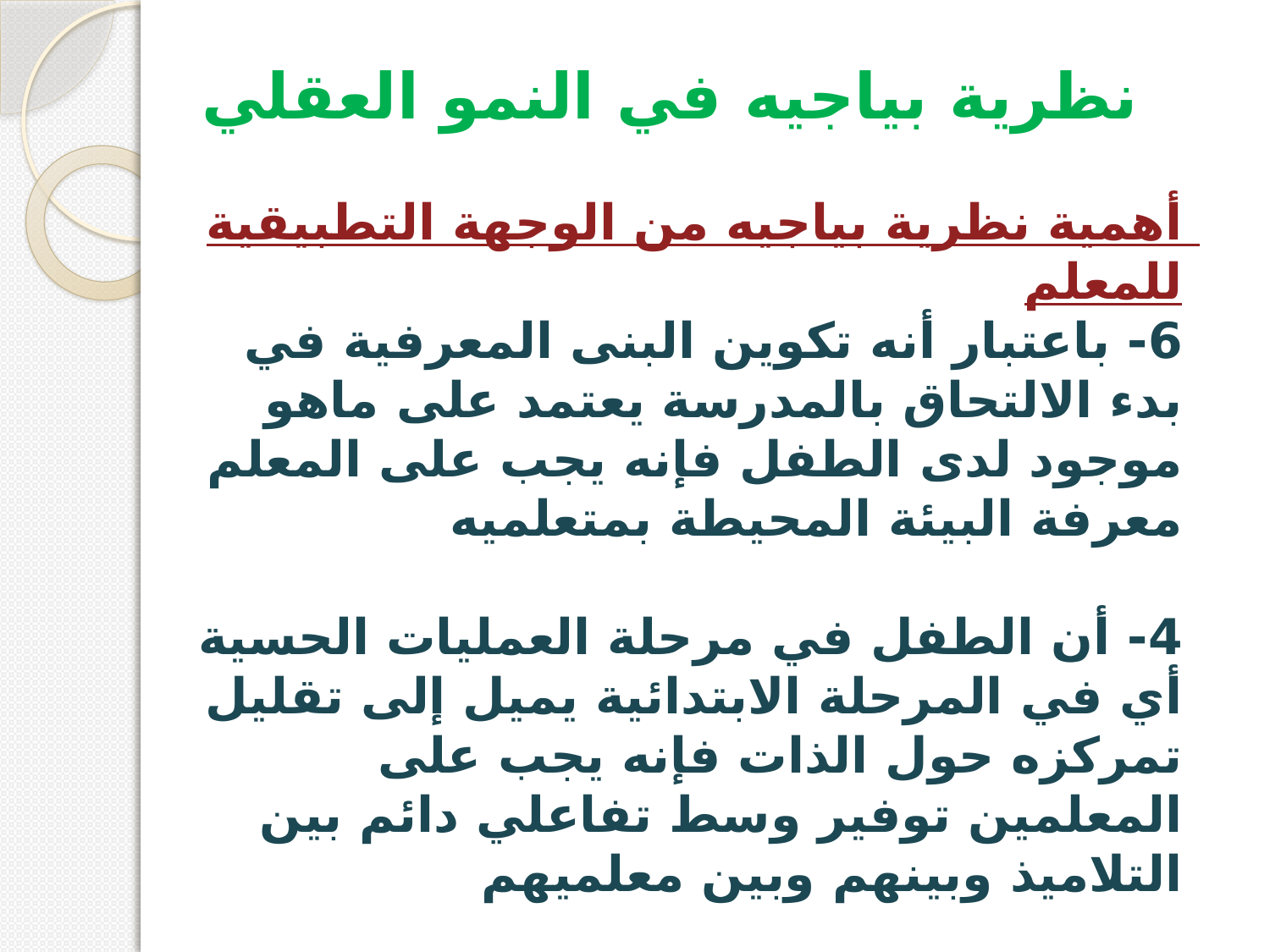

نظرية بياجيه في النمو العقلي

أهمية نظرية بياجيه من الوجهة التطبيقية للمعلم
6- باعتبار أنه تكوين البنى المعرفية في بدء الالتحاق بالمدرسة يعتمد على ماهو موجود لدى الطفل فإنه يجب على المعلم معرفة البيئة المحيطة بمتعلميه

4- أن الطفل في مرحلة العمليات الحسية أي في المرحلة الابتدائية يميل إلى تقليل تمركزه حول الذات فإنه يجب على المعلمين توفير وسط تفاعلي دائم بين التلاميذ وبينهم وبين معلميهم